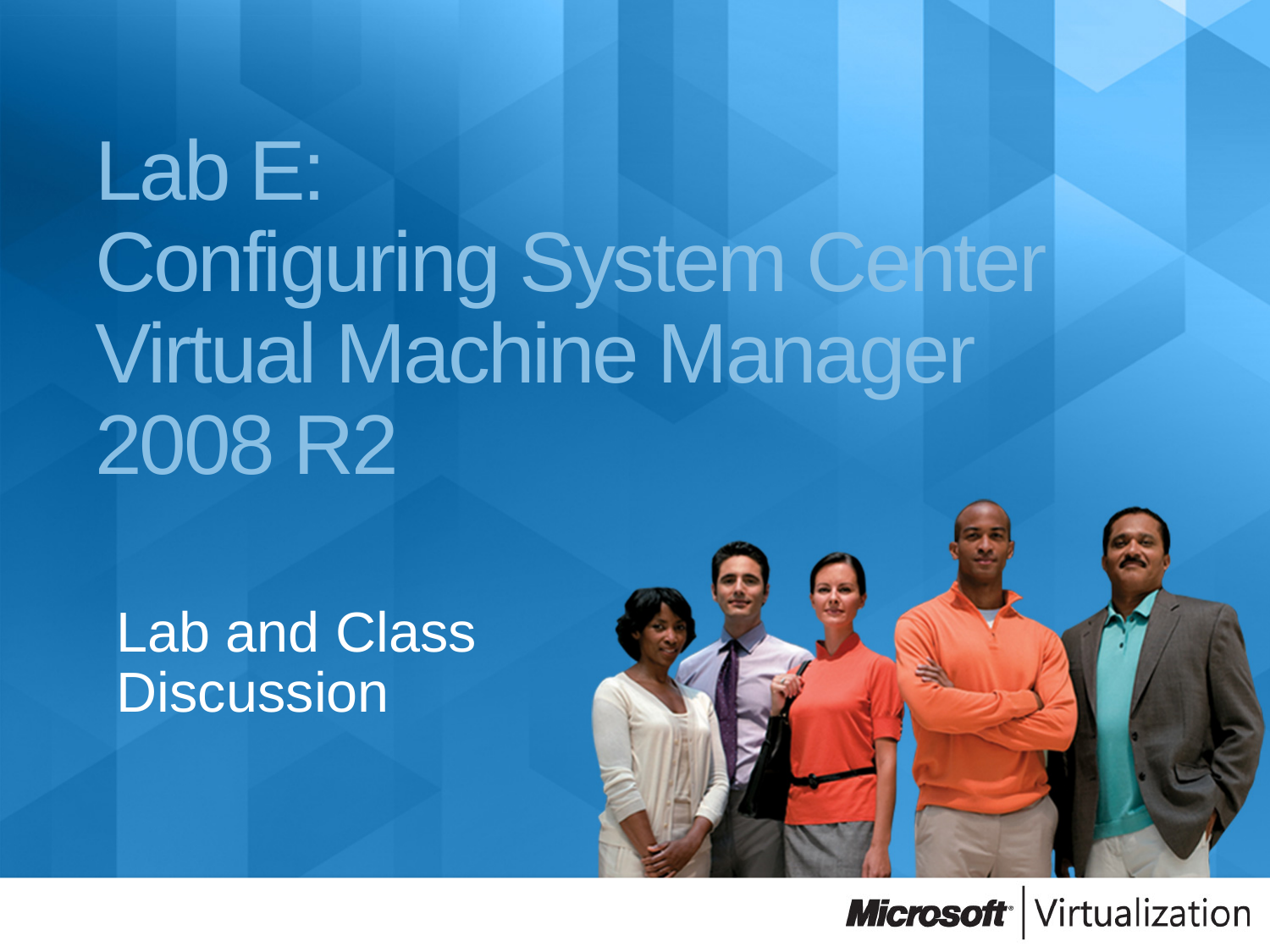

# Lab E: Configuring System Center Virtual Machine Manager 2008 R2
Lab and Class Discussion